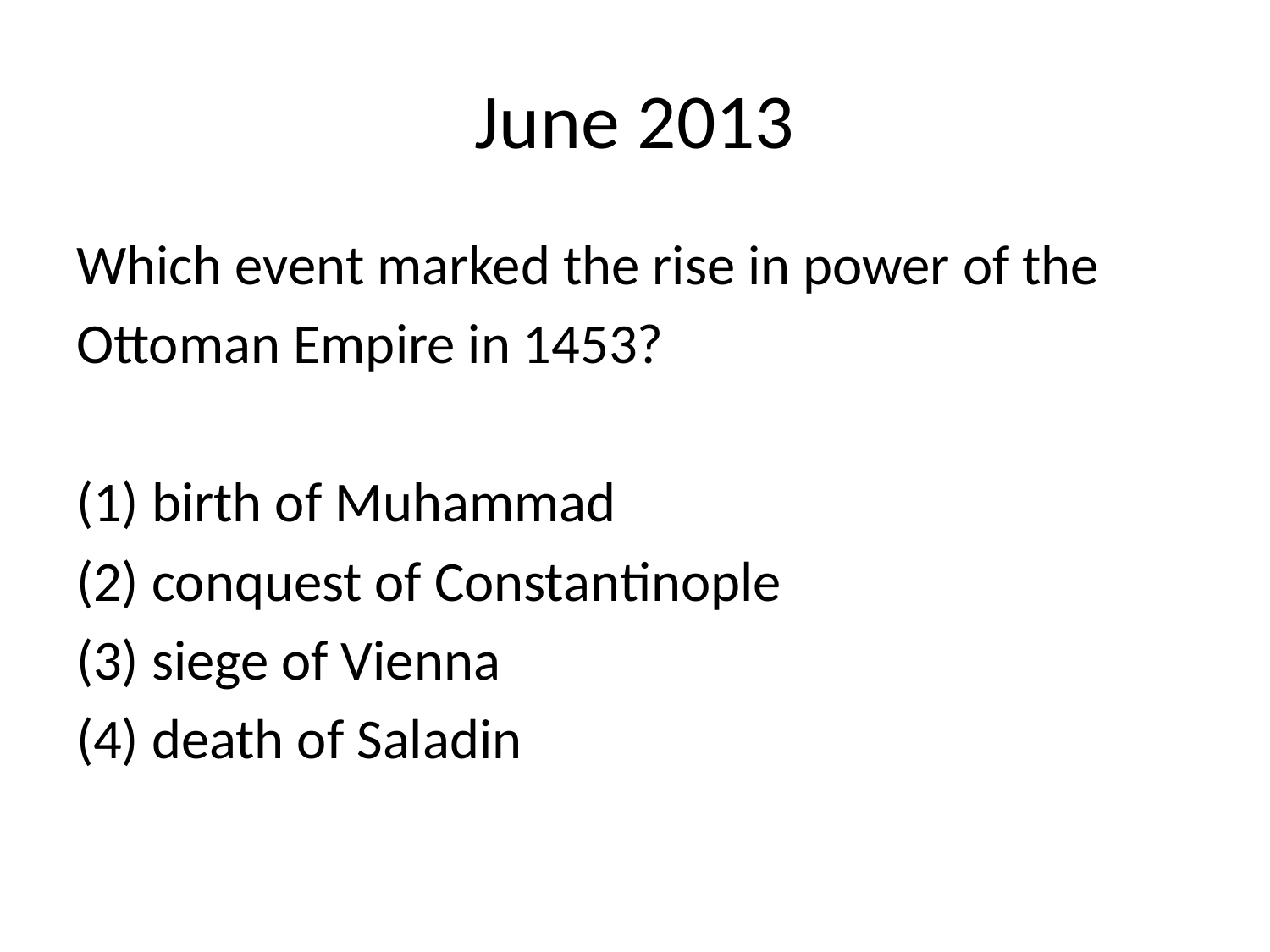

# June 2013
Which event marked the rise in power of the
Ottoman Empire in 1453?

(1) birth of Muhammad
(2) conquest of Constantinople
(3) siege of Vienna
(4) death of Saladin